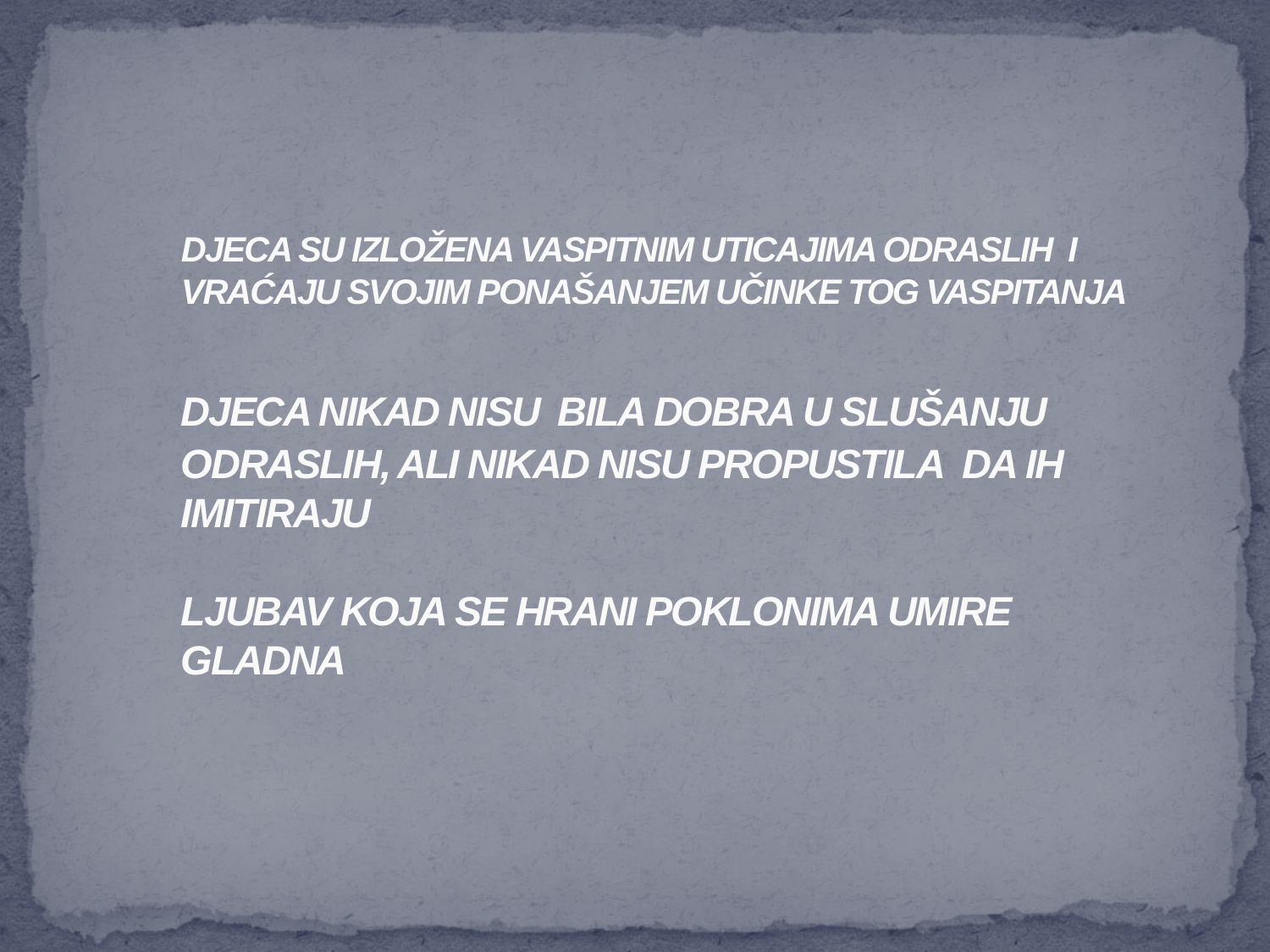

DJECA SU IZLOŽENA VASPITNIM UTICAJIMA ODRASLIH  I VRAĆAJU SVOJIM PONAŠANJEM UČINKE TOG VASPITANJA
DJECA NIKAD NISU BILA DOBRA U SLUŠANJU ODRASLIH, ALI NIKAD NISU PROPUSTILA  DA IH IMITIRAJU
LJUBAV KOJA SE HRANI POKLONIMA UMIRE GLADNA